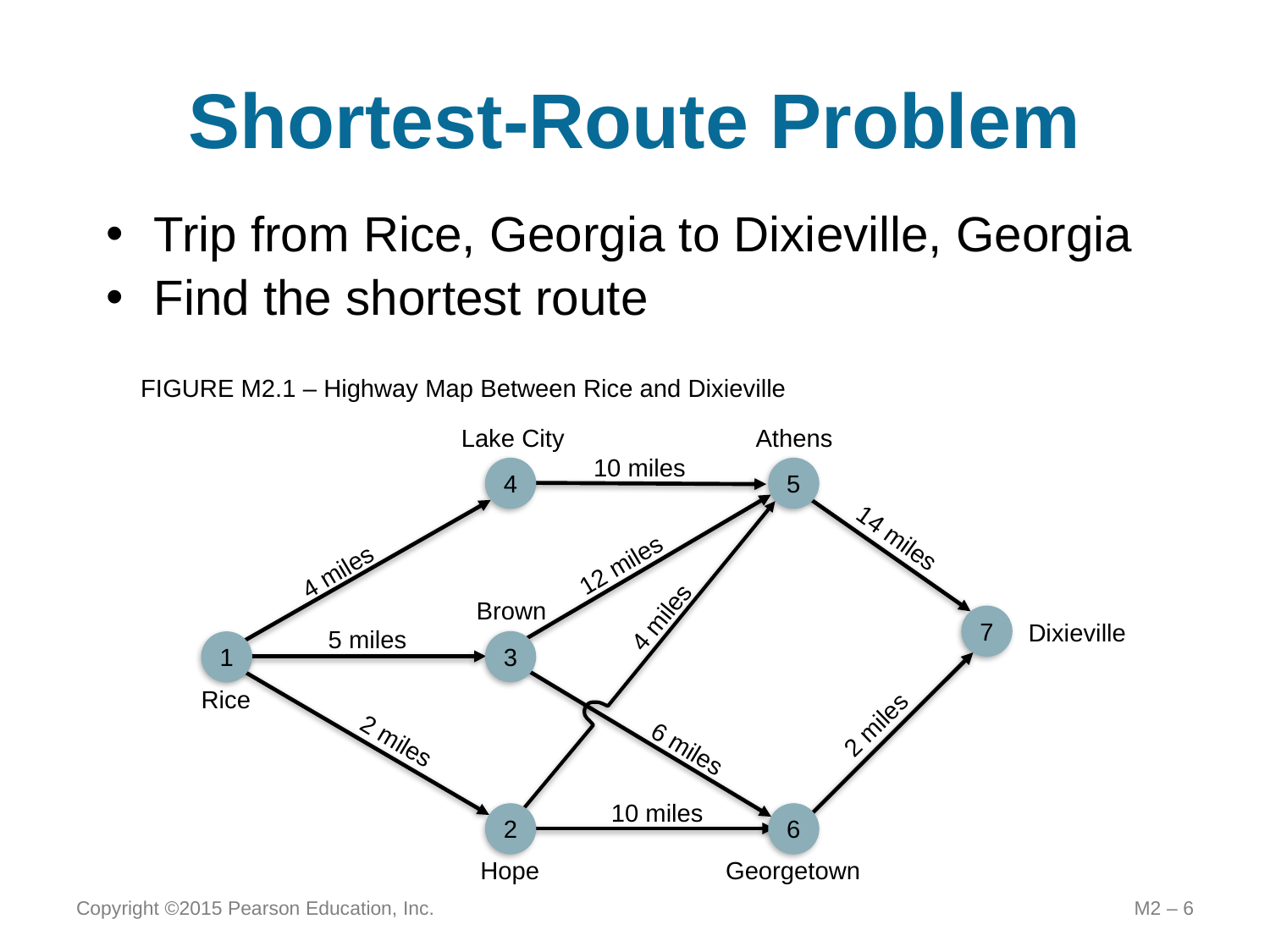

# Shortest-Route Problem
Trip from Rice, Georgia to Dixieville, Georgia
Find the shortest route
FIGURE M2.1 – Highway Map Between Rice and Dixieville
Lake City
Athens
10 miles

4

5

14 miles
12 miles
4 miles
Brown
4 miles

7
Dixieville
5 miles

3

1
Rice
2 miles
2 miles
6 miles
10 miles

2

6
Hope
Georgetown
Copyright ©2015 Pearson Education, Inc.
M2 – 6